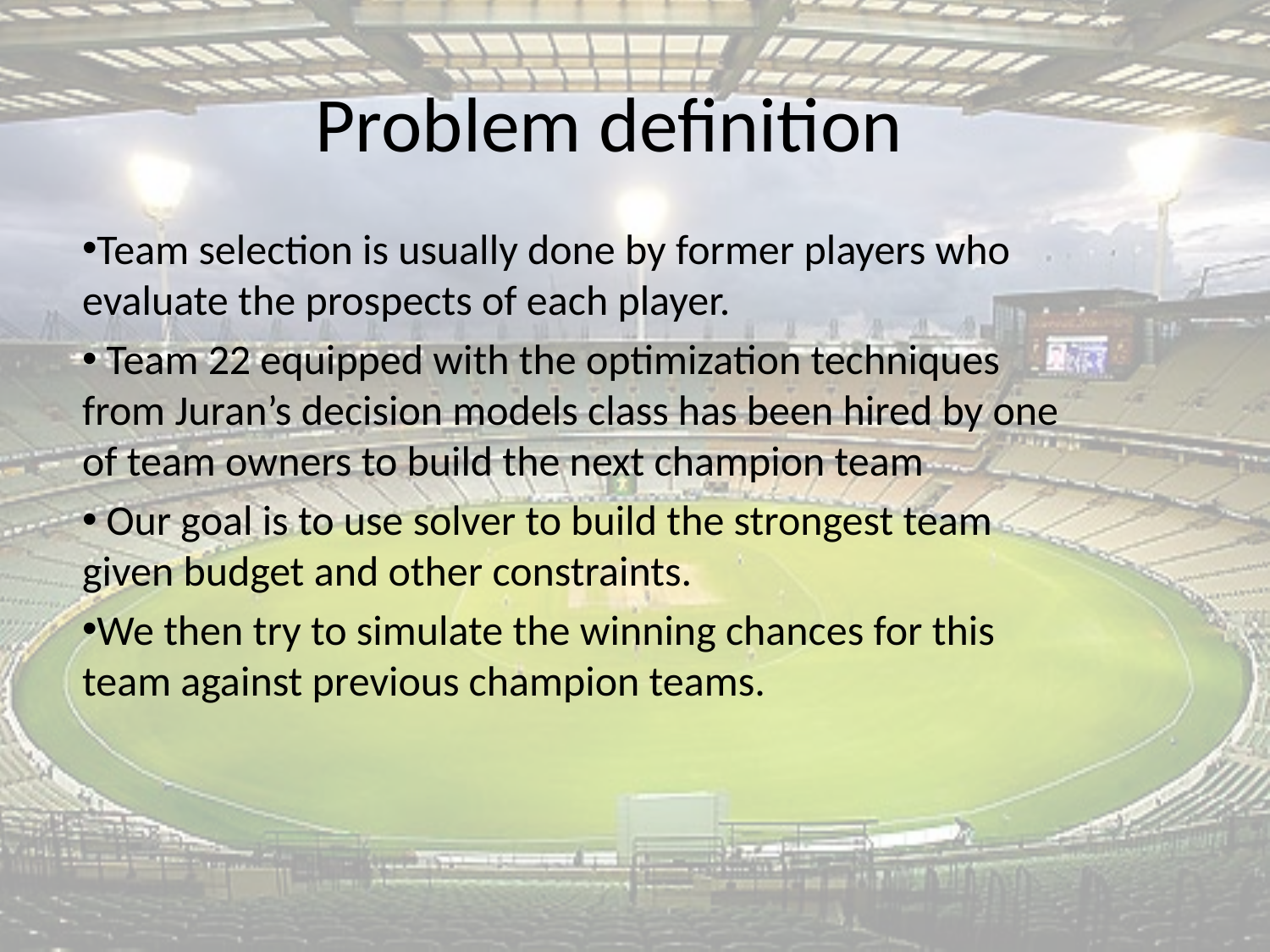

# Problem definition
Team selection is usually done by former players who evaluate the prospects of each player.
 Team 22 equipped with the optimization techniques from Juran’s decision models class has been hired by one of team owners to build the next champion team
 Our goal is to use solver to build the strongest team given budget and other constraints.
We then try to simulate the winning chances for this team against previous champion teams.